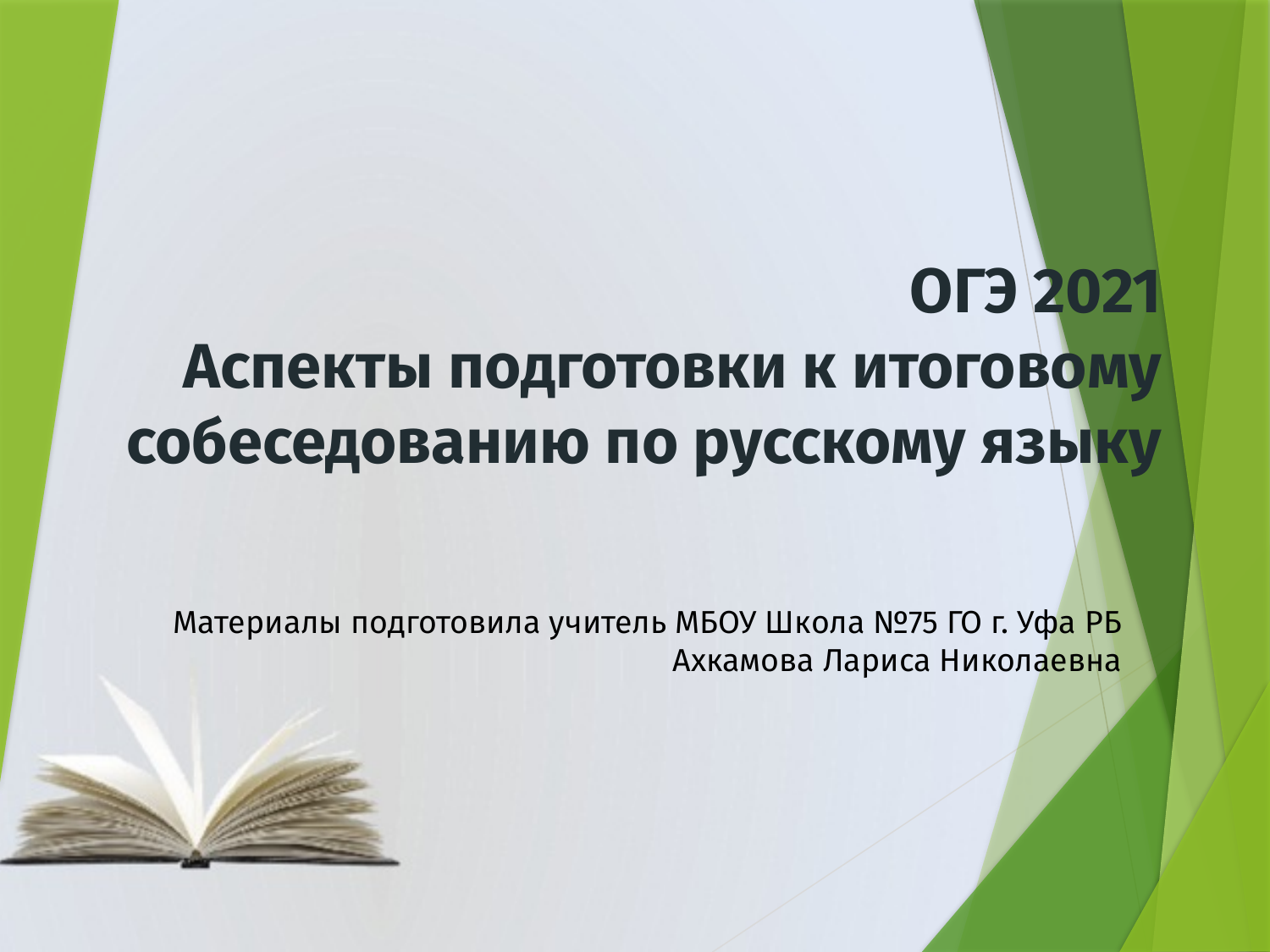

# ОГЭ 2021 Аспекты подготовки к итоговому собеседованию по русскому языку
Материалы подготовила учитель МБОУ Школа №75 ГО г. Уфа РБ Ахкамова Лариса Николаевна